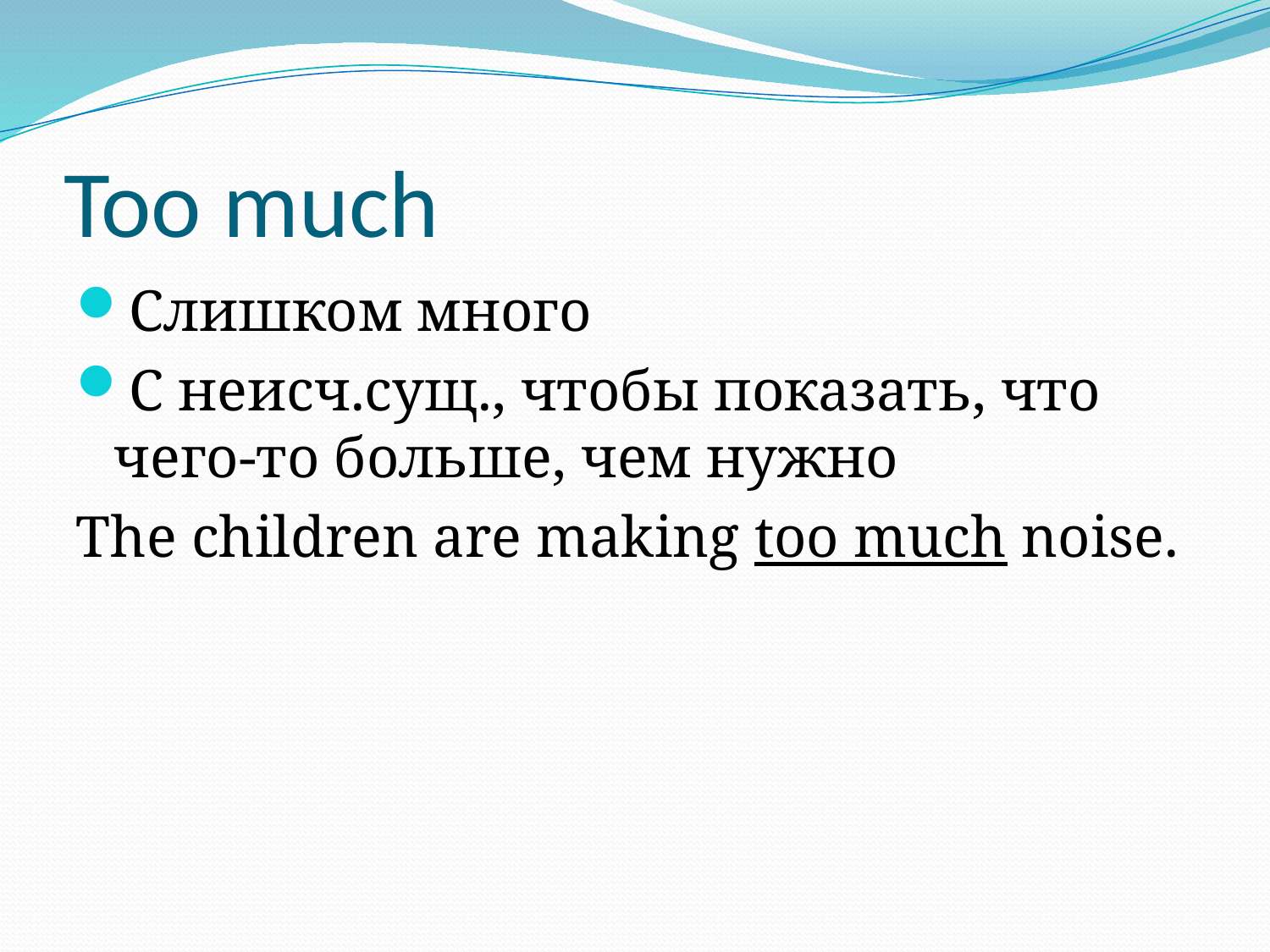

# Too much
Слишком много
С неисч.сущ., чтобы показать, что чего-то больше, чем нужно
The children are making too much noise.